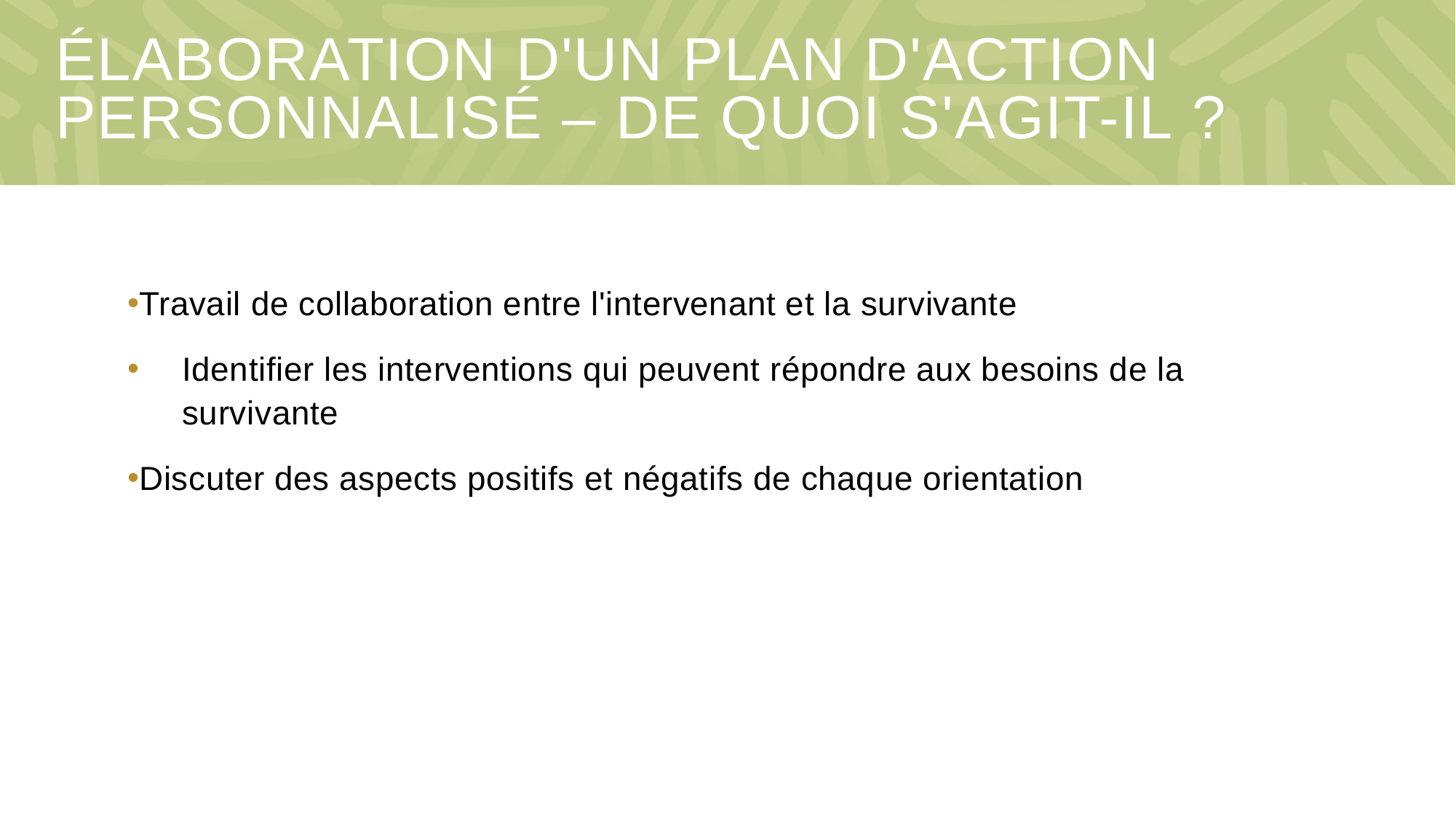

# Élaboration d'un plan d'action personnalisé – De quoi s'agit-il ?
Travail de collaboration entre l'intervenant et la survivante
Identifier les interventions qui peuvent répondre aux besoins de la survivante
Discuter des aspects positifs et négatifs de chaque orientation